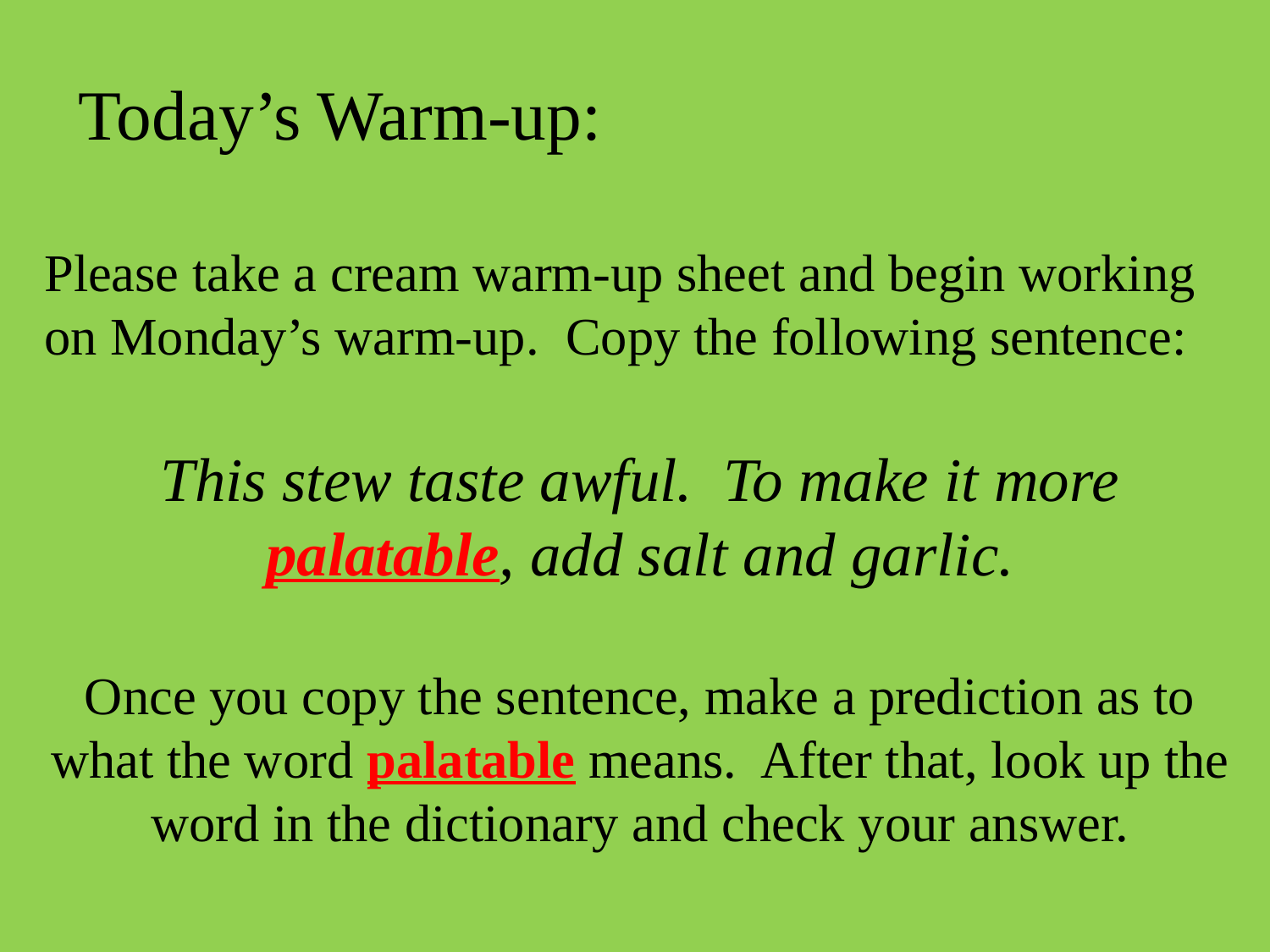

Today’s Warm-up:
Please take a cream warm-up sheet and begin working on Monday’s warm-up.  Copy the following sentence:

This stew taste awful.  To make it more palatable, add salt and garlic.

Once you copy the sentence, make a prediction as to what the word palatable means.  After that, look up the word in the dictionary and check your answer.